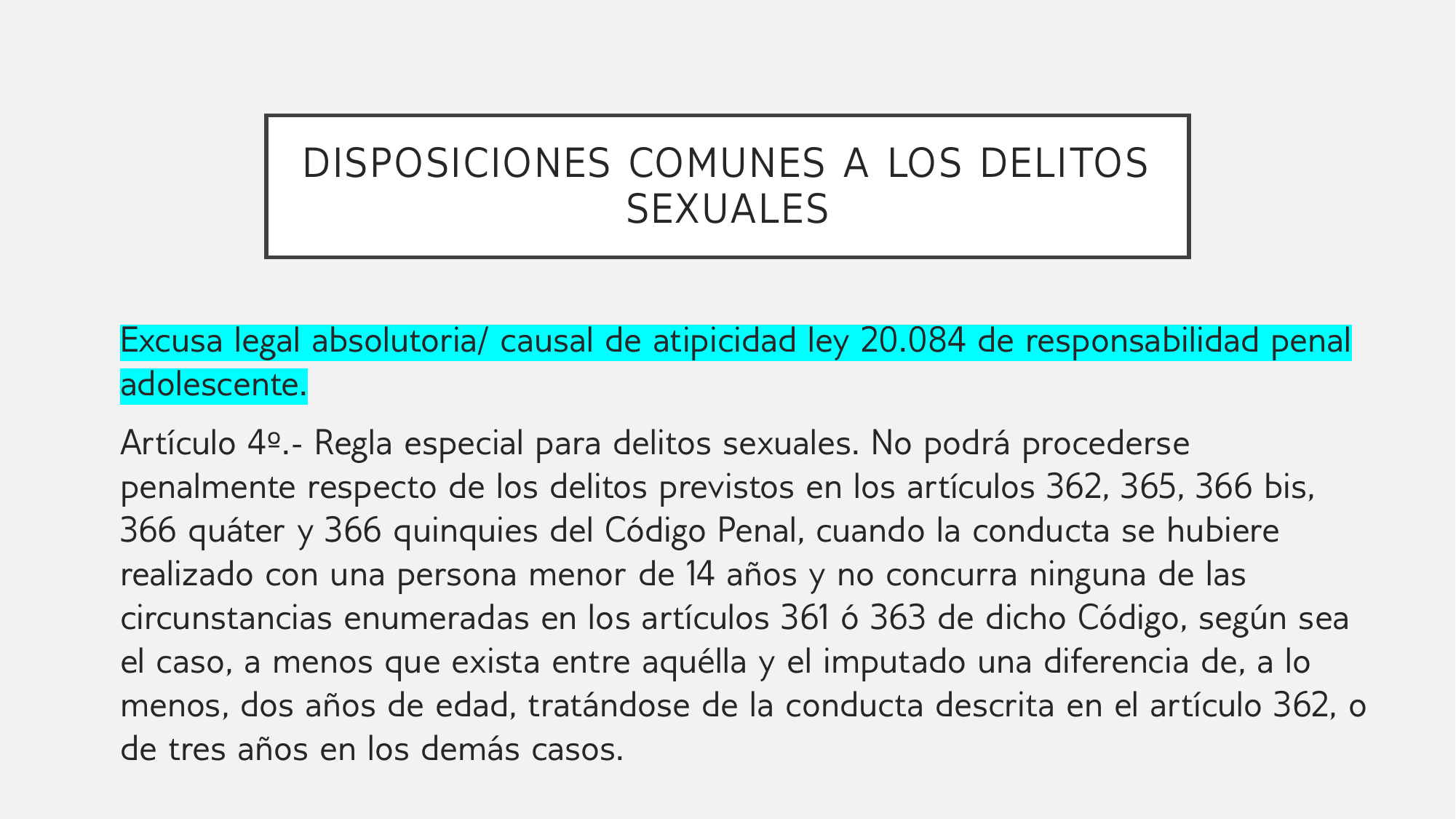

# DISPOSICIONES COMUNES A LOS DELITOS SEXUALES
Excusa legal absolutoria/ causal de atipicidad ley 20.084 de responsabilidad penal adolescente.
Artículo 4º.- Regla especial para delitos sexuales. No podrá procederse penalmente respecto de los delitos previstos en los artículos 362, 365, 366 bis, 366 quáter y 366 quinquies del Código Penal, cuando la conducta se hubiere realizado con una persona menor de 14 años y no concurra ninguna de las circunstancias enumeradas en los artículos 361 ó 363 de dicho Código, según sea el caso, a menos que exista entre aquélla y el imputado una diferencia de, a lo menos, dos años de edad, tratándose de la conducta descrita en el artículo 362, o de tres años en los demás casos.